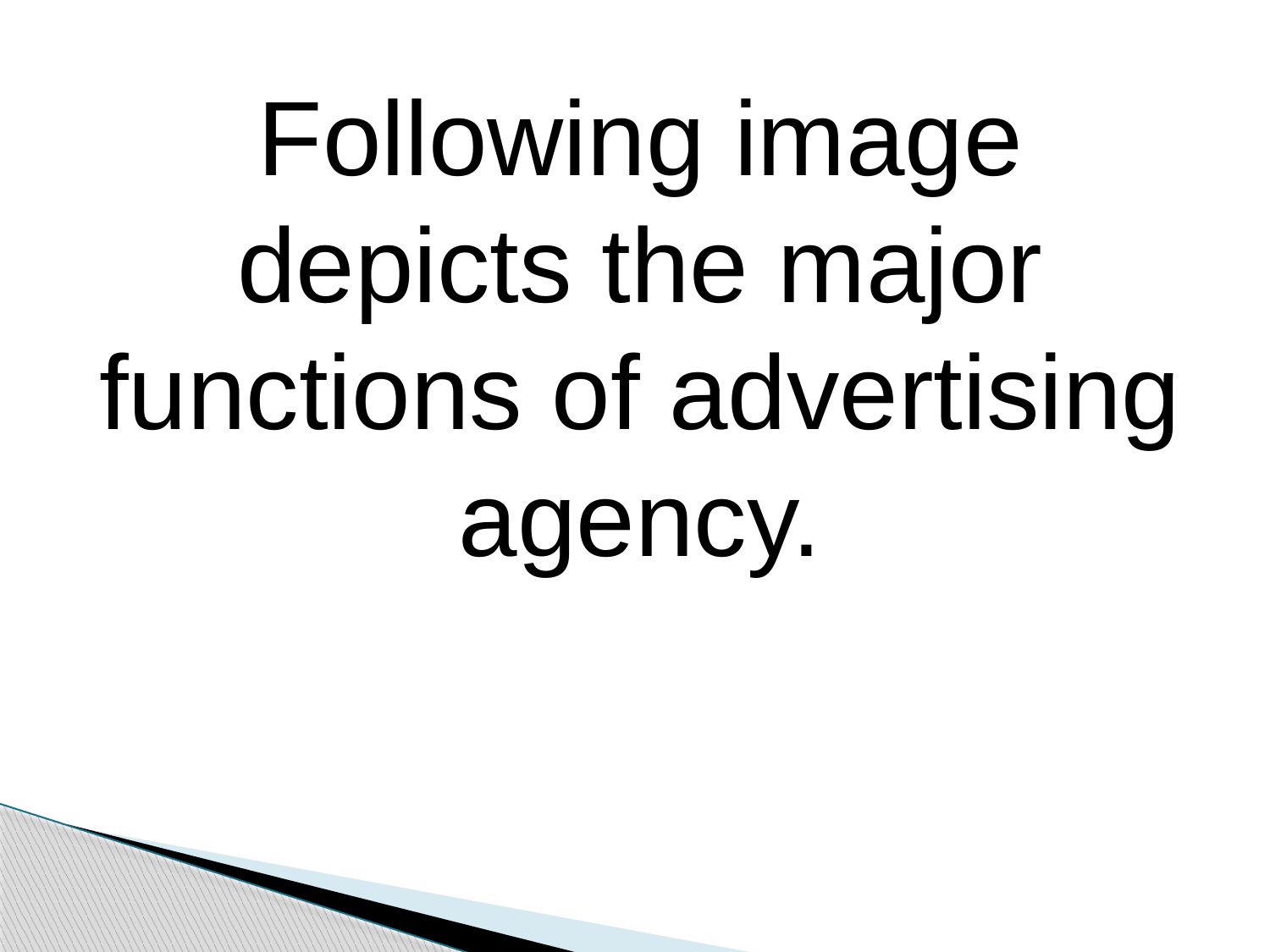

Following image depicts the major functions of advertising agency.